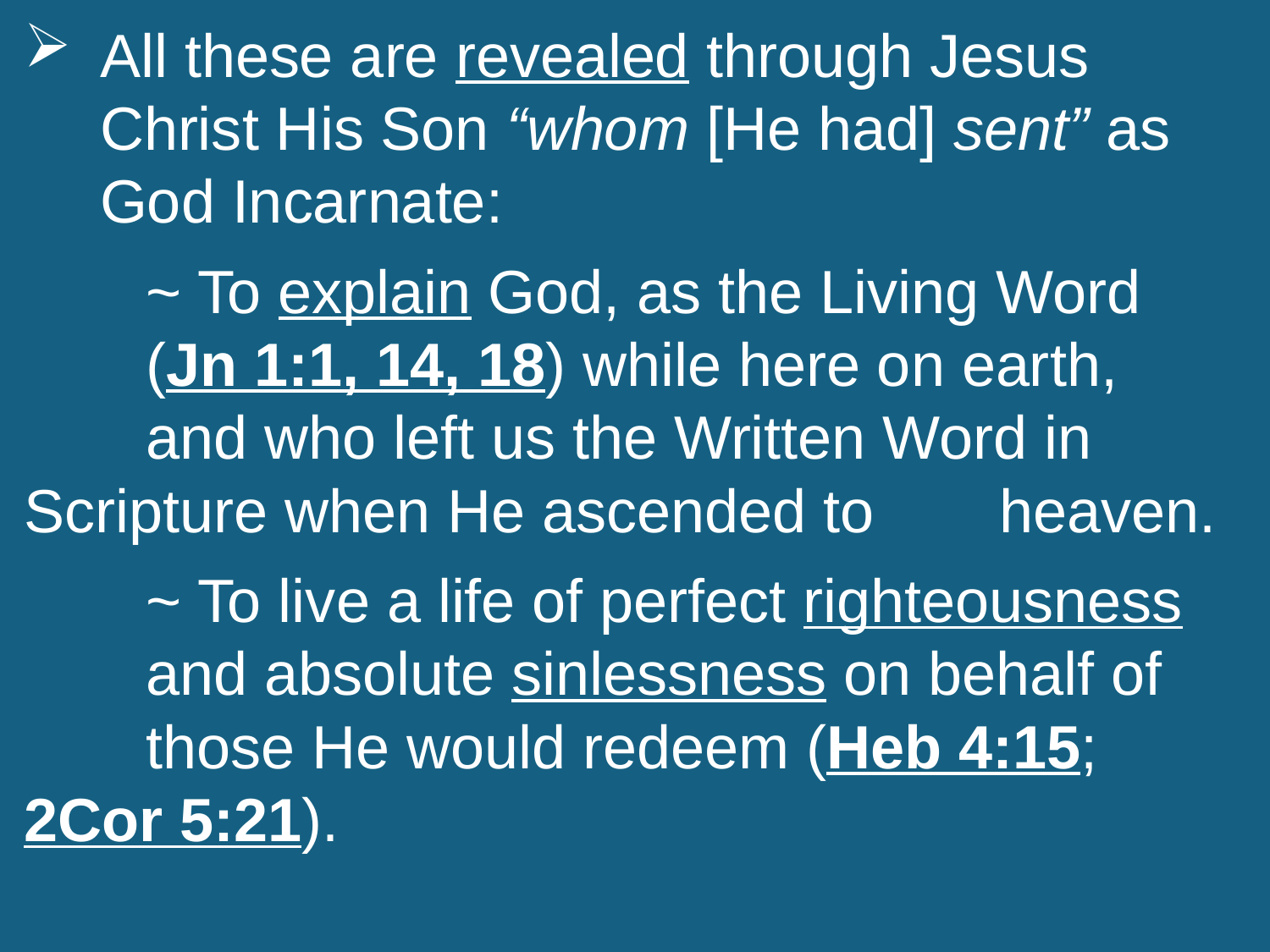

All these are revealed through Jesus Christ His Son “whom [He had] sent” as God Incarnate:
		~ To explain God, as the Living Word 						(Jn 1:1, 14, 18) while here on earth, 					and who left us the Written Word in 						Scripture when He ascended to 						heaven.
		~ To live a life of perfect righteousness 					and absolute sinlessness on behalf of 					those He would redeem (Heb 4:15; 					2Cor 5:21).